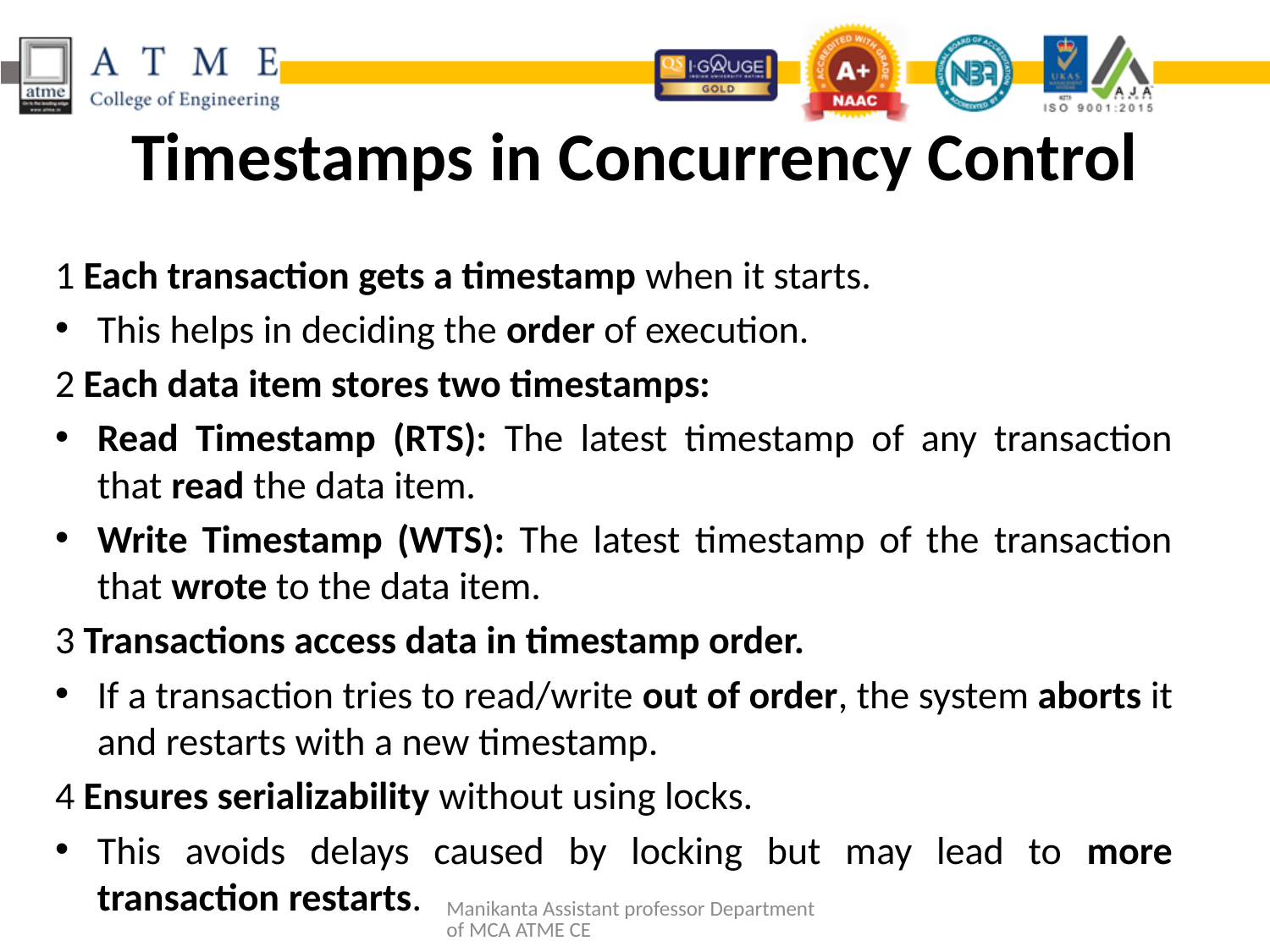

# Timestamps in Concurrency Control
1 Each transaction gets a timestamp when it starts.
This helps in deciding the order of execution.
2 Each data item stores two timestamps:
Read Timestamp (RTS): The latest timestamp of any transaction that read the data item.
Write Timestamp (WTS): The latest timestamp of the transaction that wrote to the data item.
3 Transactions access data in timestamp order.
If a transaction tries to read/write out of order, the system aborts it and restarts with a new timestamp.
4 Ensures serializability without using locks.
This avoids delays caused by locking but may lead to more transaction restarts.

Manikanta Assistant professor Department of MCA ATME CE